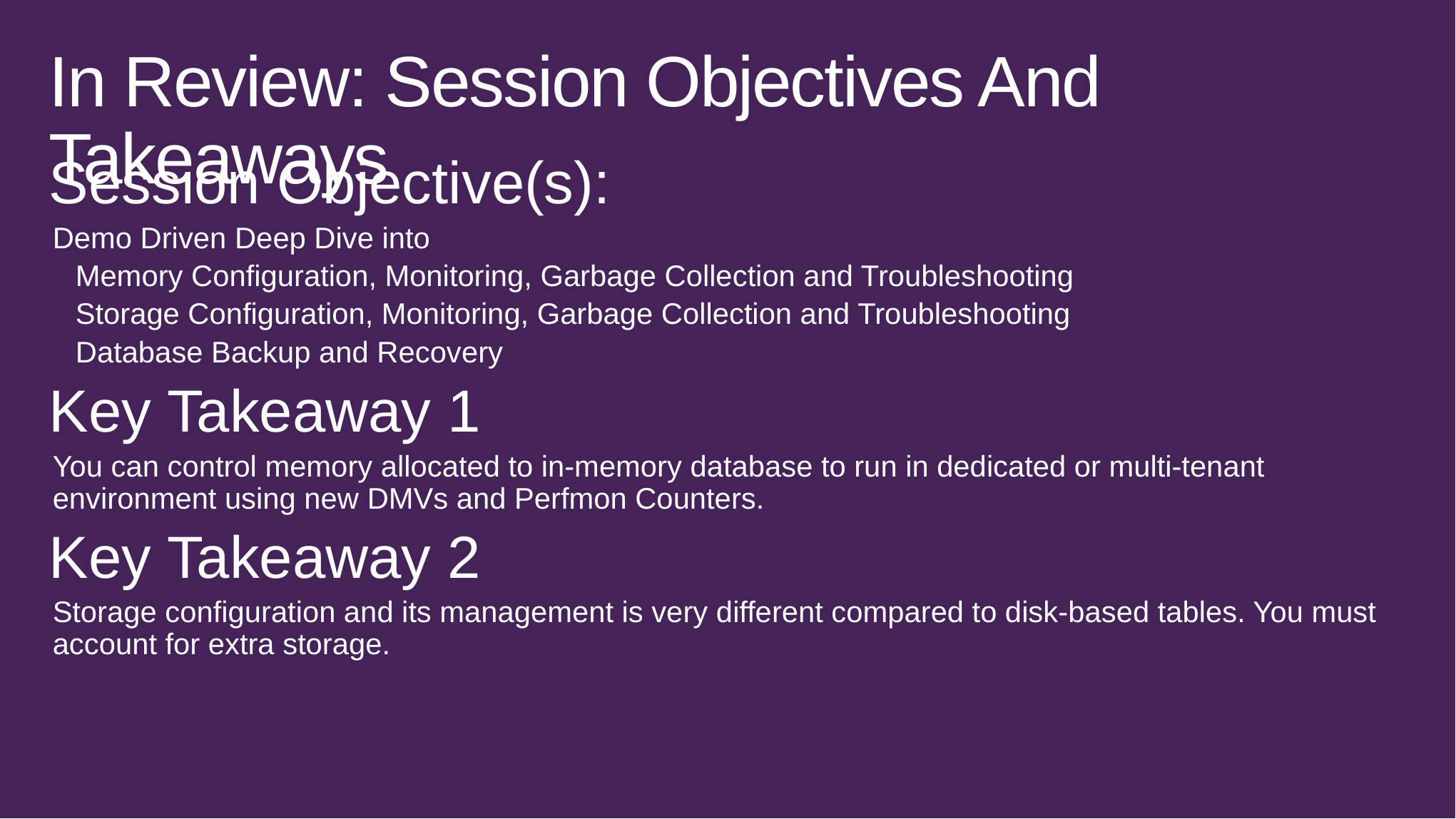

# In Review: Session Objectives And Takeaways
Session Objective(s):
Demo Driven Deep Dive into
Memory Configuration, Monitoring, Garbage Collection and Troubleshooting
Storage Configuration, Monitoring, Garbage Collection and Troubleshooting
Database Backup and Recovery
Key Takeaway 1
You can control memory allocated to in-memory database to run in dedicated or multi-tenant environment using new DMVs and Perfmon Counters.
Key Takeaway 2
Storage configuration and its management is very different compared to disk-based tables. You must account for extra storage.